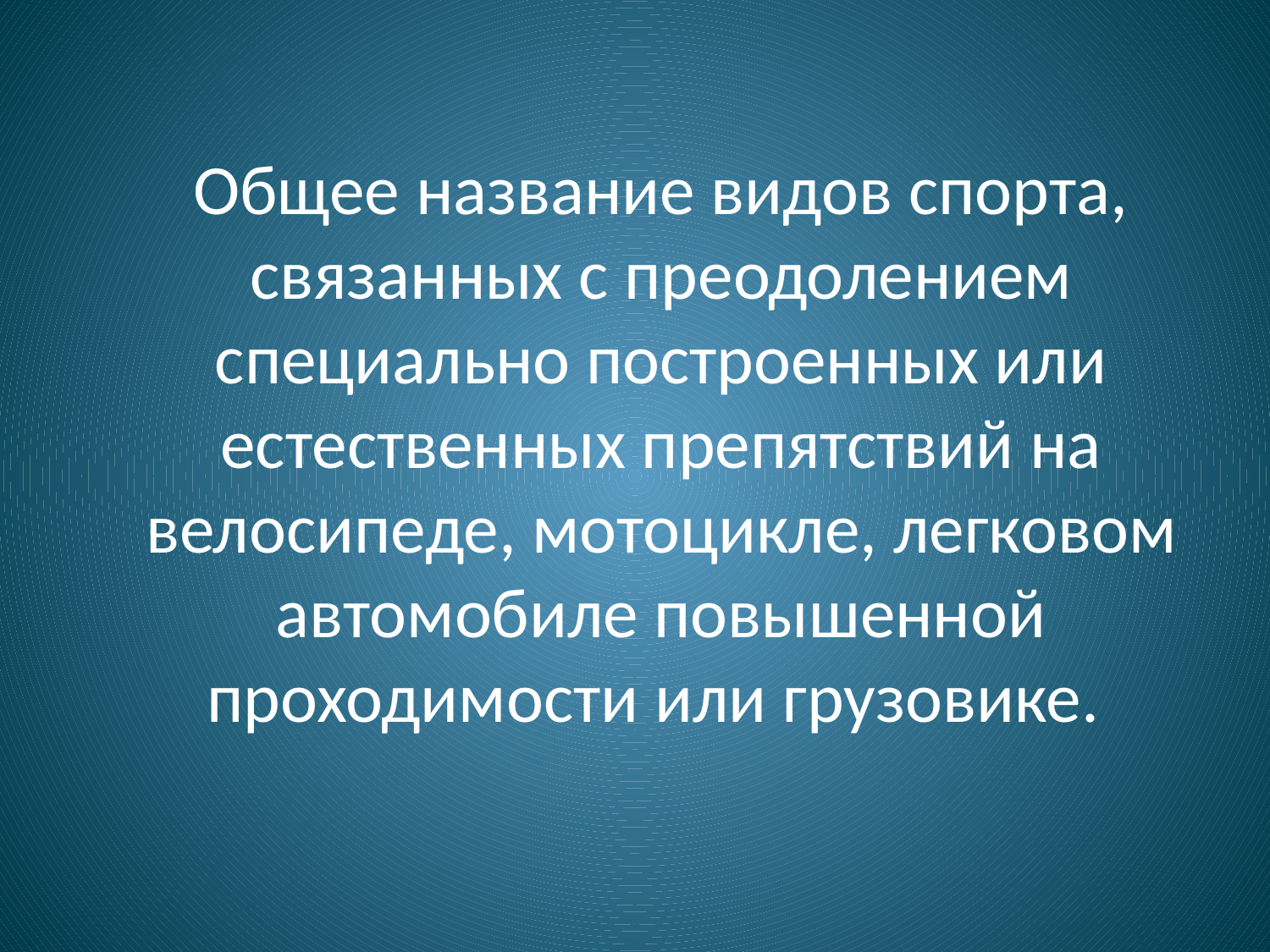

Общее название видов спорта, связанных с преодолением специально построенных или естественных препятствий на велосипеде, мотоцикле, легковом автомобиле повышенной проходимости или грузовике.